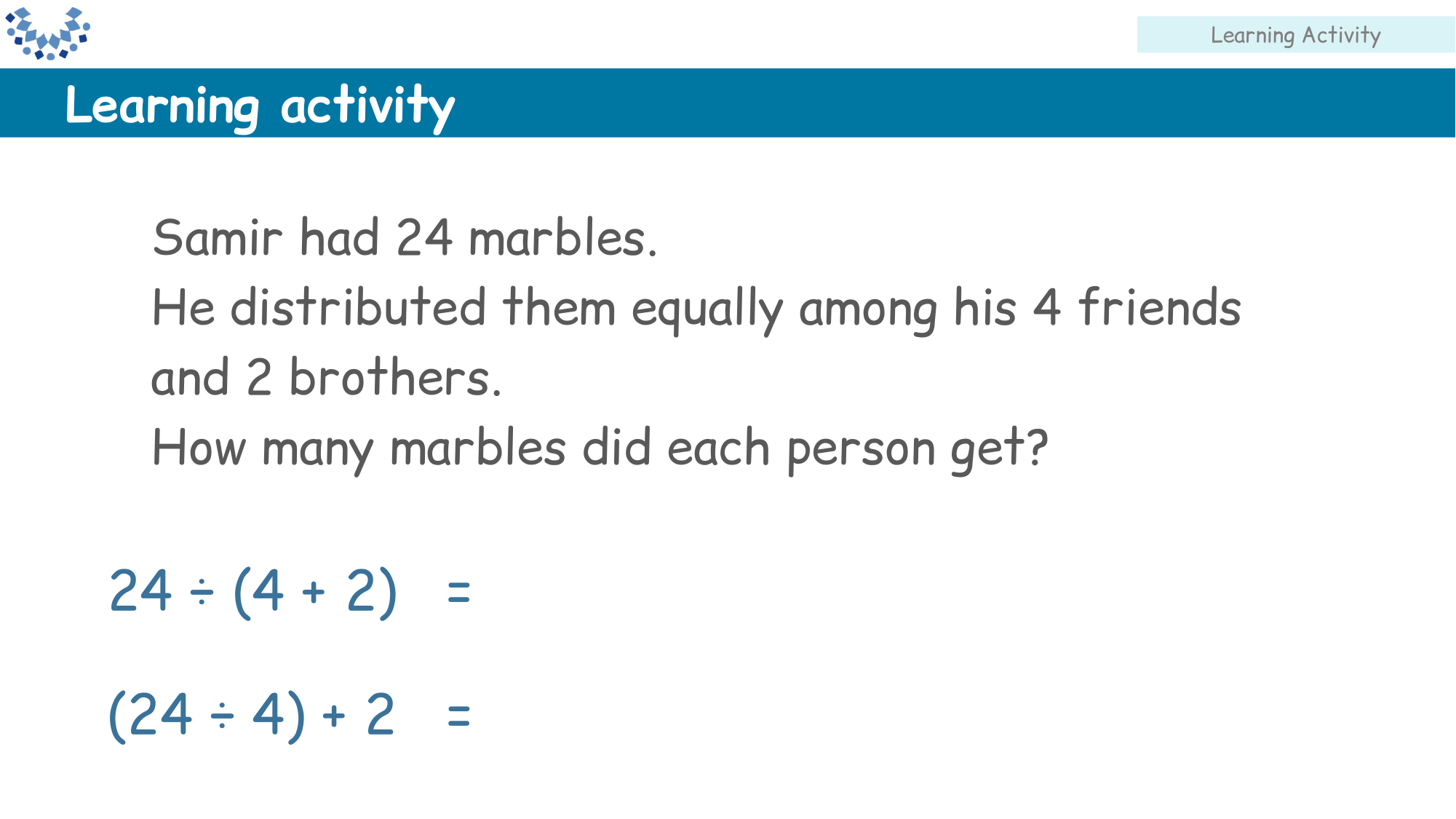

Learning Activity
Learning activity
Samir had 24 marbles.
He distributed them equally among his 4 friends and 2 brothers.
How many marbles did each person get?
24 ÷ (4 + 2)   =
(24 ÷ 4) + 2   =